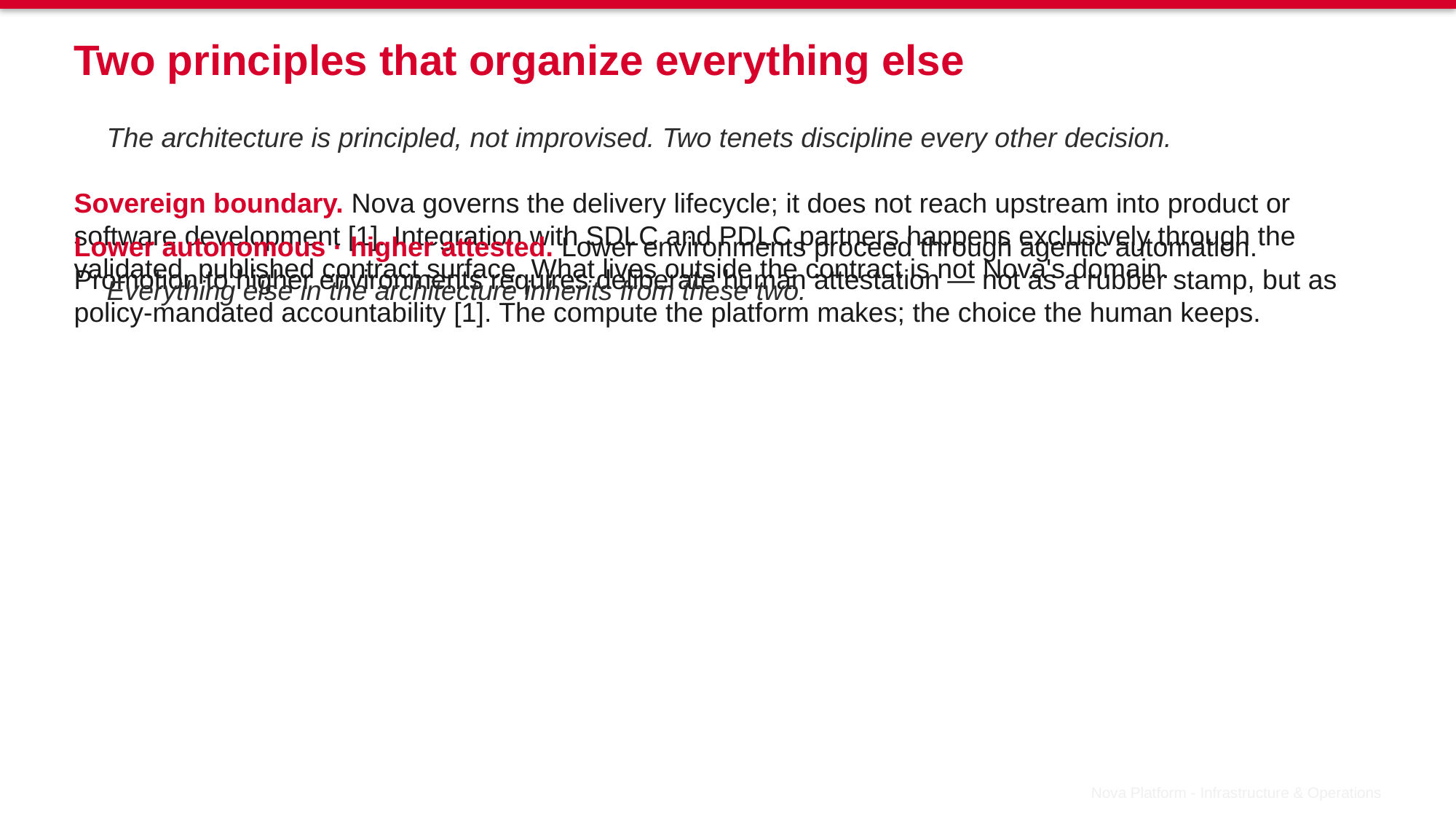

Two principles that organize everything else
The architecture is principled, not improvised. Two tenets discipline every other decision.
Sovereign boundary. Nova governs the delivery lifecycle; it does not reach upstream into product or software development [1]. Integration with SDLC and PDLC partners happens exclusively through the validated, published contract surface. What lives outside the contract is not Nova's domain.
Lower autonomous · higher attested. Lower environments proceed through agentic automation. Promotion to higher environments requires deliberate human attestation — not as a rubber stamp, but as policy-mandated accountability [1]. The compute the platform makes; the choice the human keeps.
Everything else in the architecture inherits from these two.
Nova Platform - Infrastructure & Operations